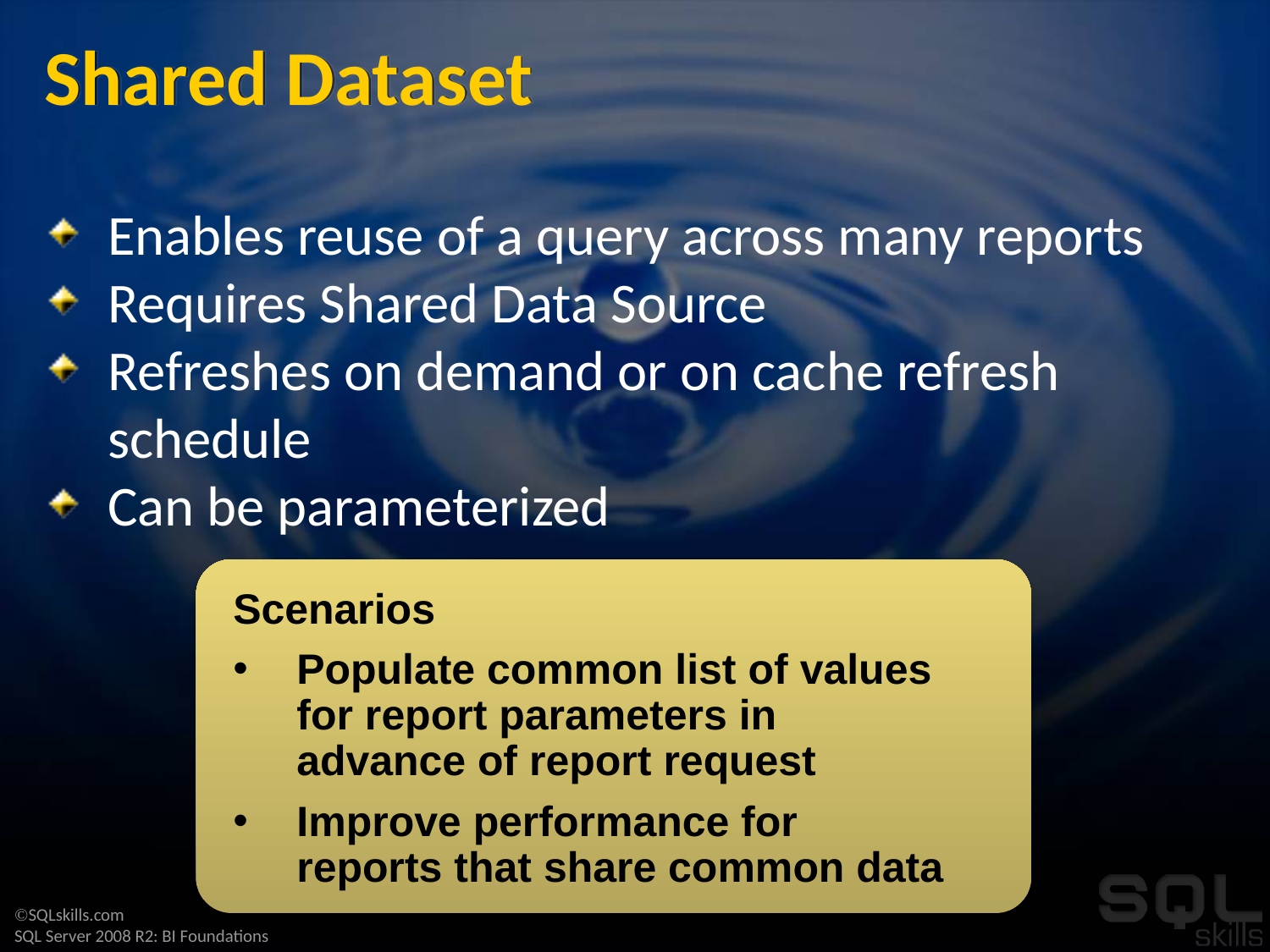

# Shared Dataset
Enables reuse of a query across many reports
Requires Shared Data Source
Refreshes on demand or on cache refresh schedule
Can be parameterized

Scenarios
Populate common list of values for report parameters in advance of report request
Improve performance for reports that share common data